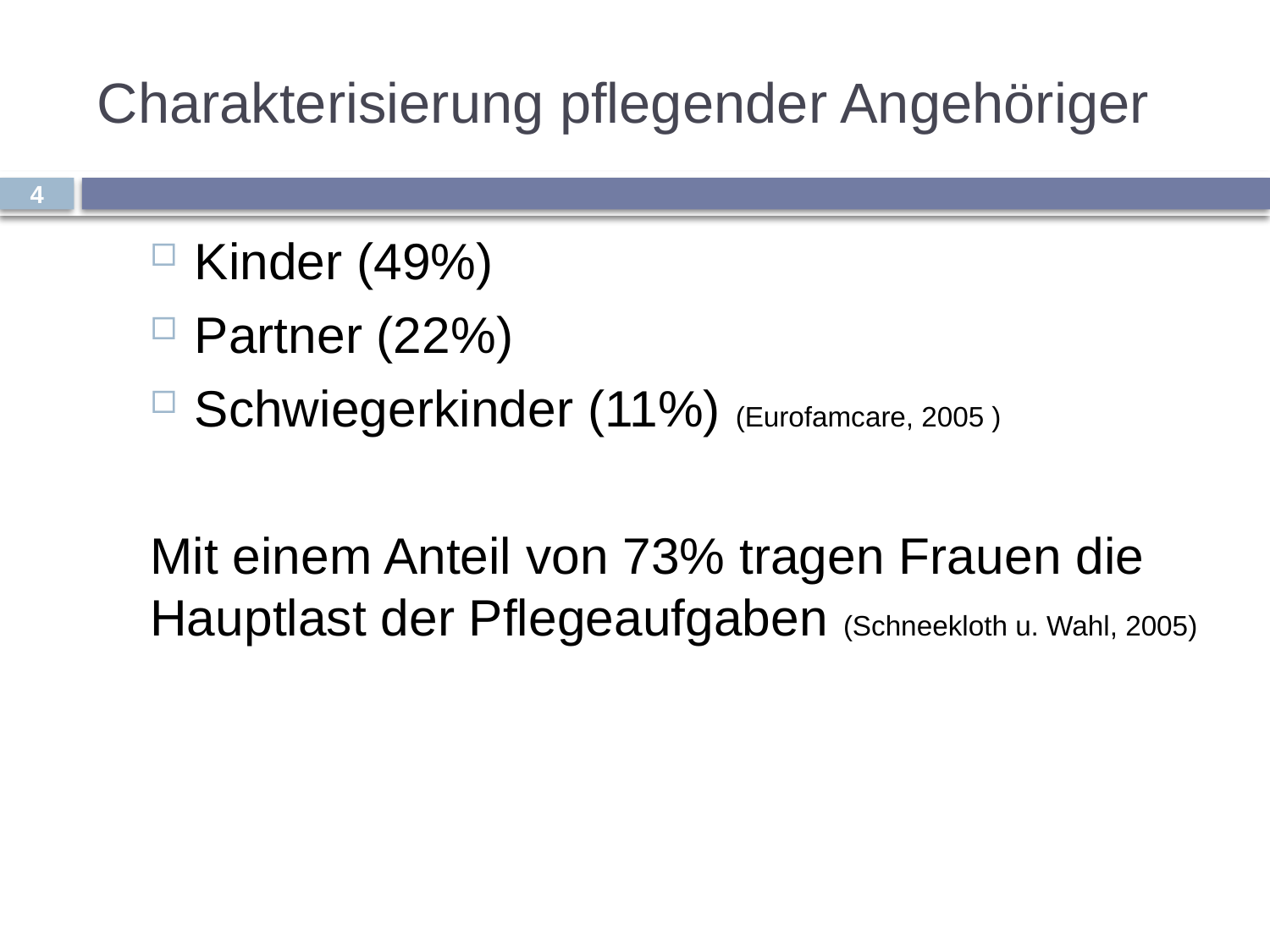

# Charakterisierung pflegender Angehöriger
4
Kinder (49%)
Partner (22%)
Schwiegerkinder (11%) (Eurofamcare, 2005 )

Mit einem Anteil von 73% tragen Frauen die Hauptlast der Pflegeaufgaben (Schneekloth u. Wahl, 2005)